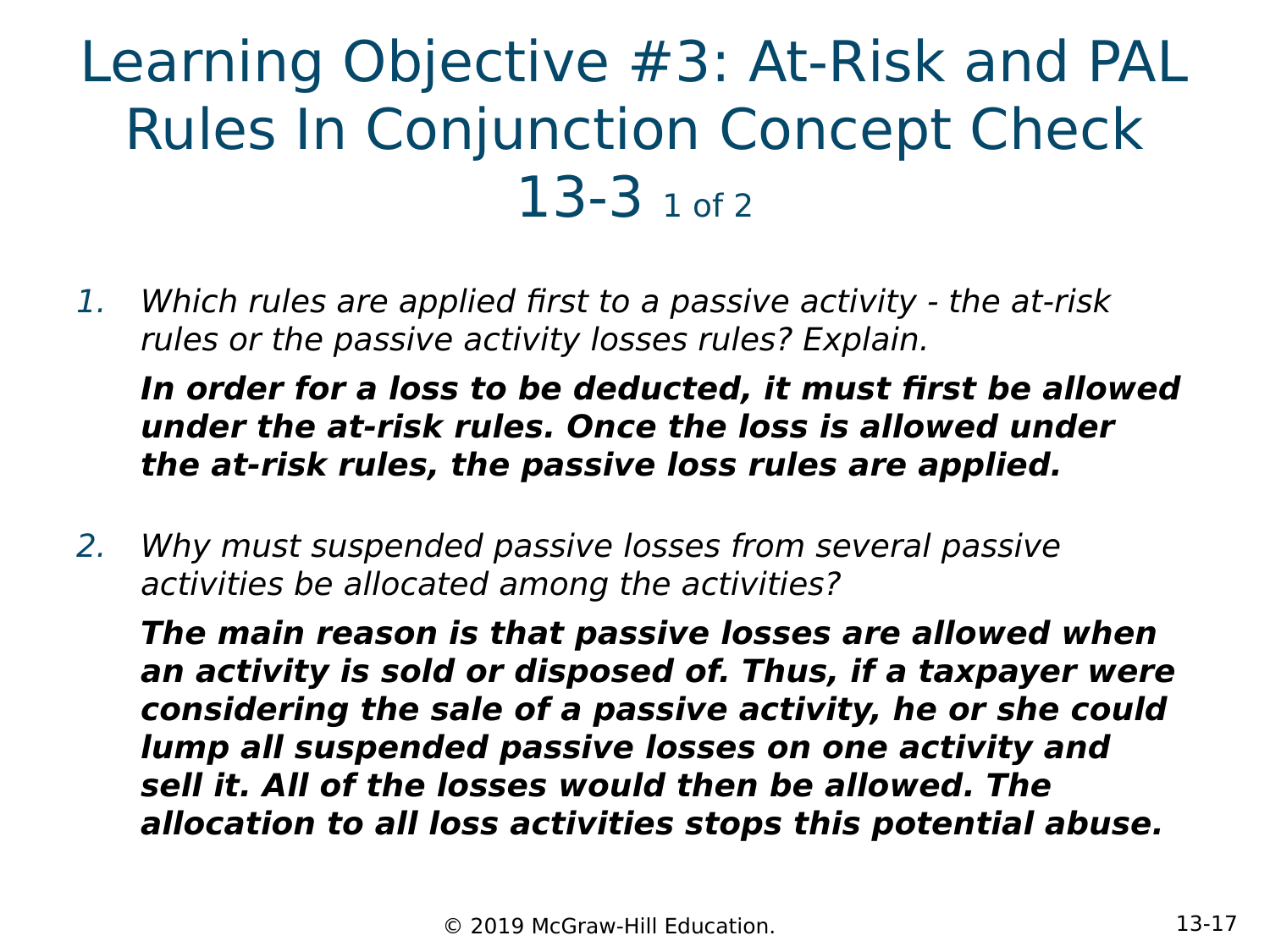

# Learning Objective #3: At-Risk and PAL Rules In Conjunction Concept Check 13-3 1 of 2
Which rules are applied first to a passive activity - the at-risk rules or the passive activity losses rules? Explain.
In order for a loss to be deducted, it must first be allowed under the at-risk rules. Once the loss is allowed under the at-risk rules, the passive loss rules are applied.
Why must suspended passive losses from several passive activities be allocated among the activities?
The main reason is that passive losses are allowed when an activity is sold or disposed of. Thus, if a taxpayer were considering the sale of a passive activity, he or she could lump all suspended passive losses on one activity and sell it. All of the losses would then be allowed. The allocation to all loss activities stops this potential abuse.